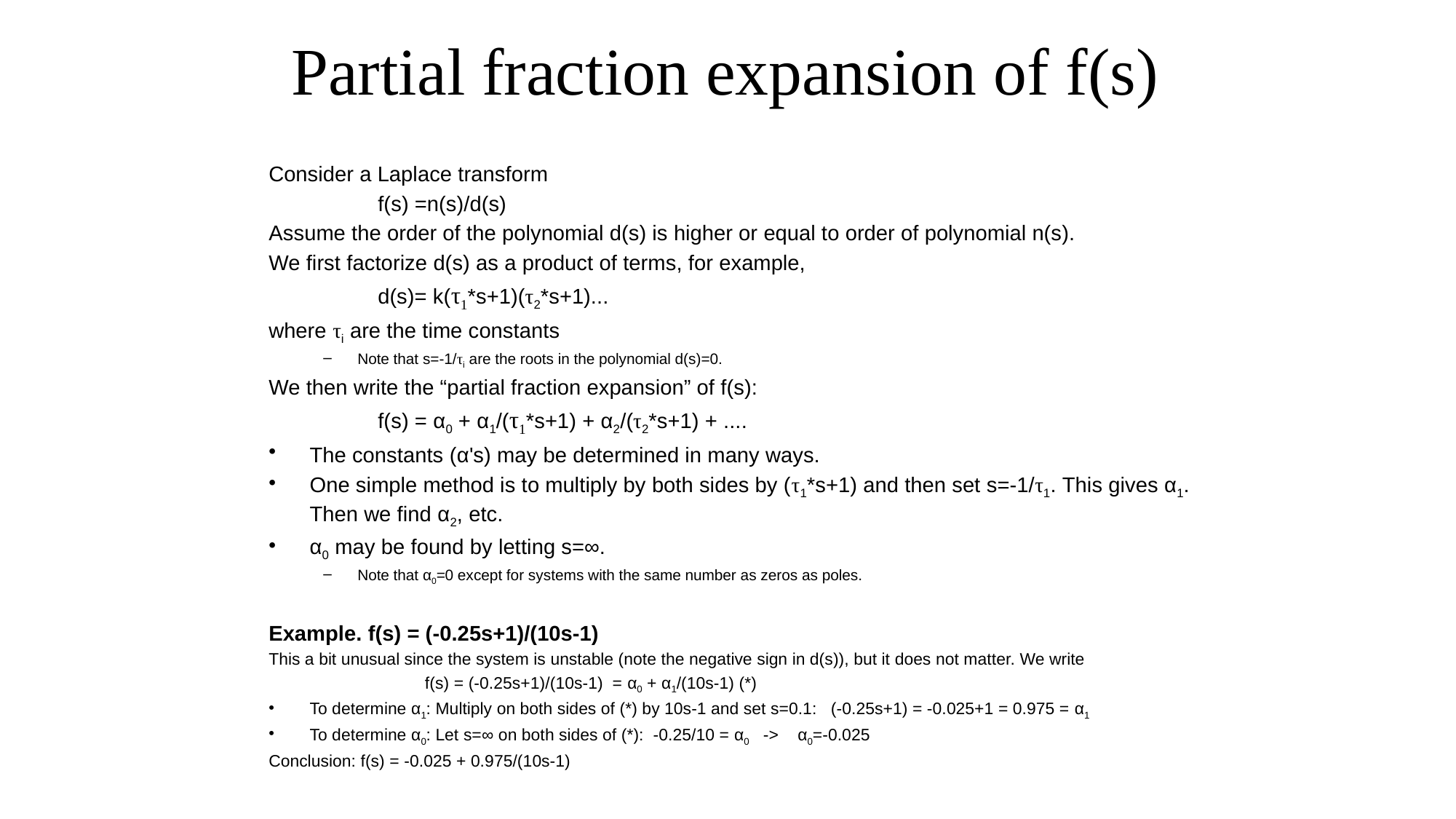

# Partial fraction expansion of f(s)
Consider a Laplace transform
	f(s) =n(s)/d(s)
Assume the order of the polynomial d(s) is higher or equal to order of polynomial n(s).
We first factorize d(s) as a product of terms, for example,
	d(s)= k(τ1*s+1)(τ2*s+1)...
where τi are the time constants
Note that s=-1/τi are the roots in the polynomial d(s)=0.
We then write the “partial fraction expansion” of f(s):
	f(s) = α0 + α1/(τ1*s+1) + α2/(τ2*s+1) + ....
The constants (α's) may be determined in many ways.
One simple method is to multiply by both sides by (τ1*s+1) and then set s=-1/τ1. This gives α1.  Then we find α2, etc.
α0 may be found by letting s=∞.
Note that α0=0 except for systems with the same number as zeros as poles.

Example. f(s) = (-0.25s+1)/(10s-1)
This a bit unusual since the system is unstable (note the negative sign in d(s)), but it does not matter. We write
                                 f(s) = (-0.25s+1)/(10s-1)  = α0 + α1/(10s-1) (*)
To determine α1: Multiply on both sides of (*) by 10s-1 and set s=0.1:   (-0.25s+1) = -0.025+1 = 0.975 = α1
To determine α0: Let s=∞ on both sides of (*):  -0.25/10 = α0   ->    α0=-0.025
Conclusion: f(s) = -0.025 + 0.975/(10s-1)